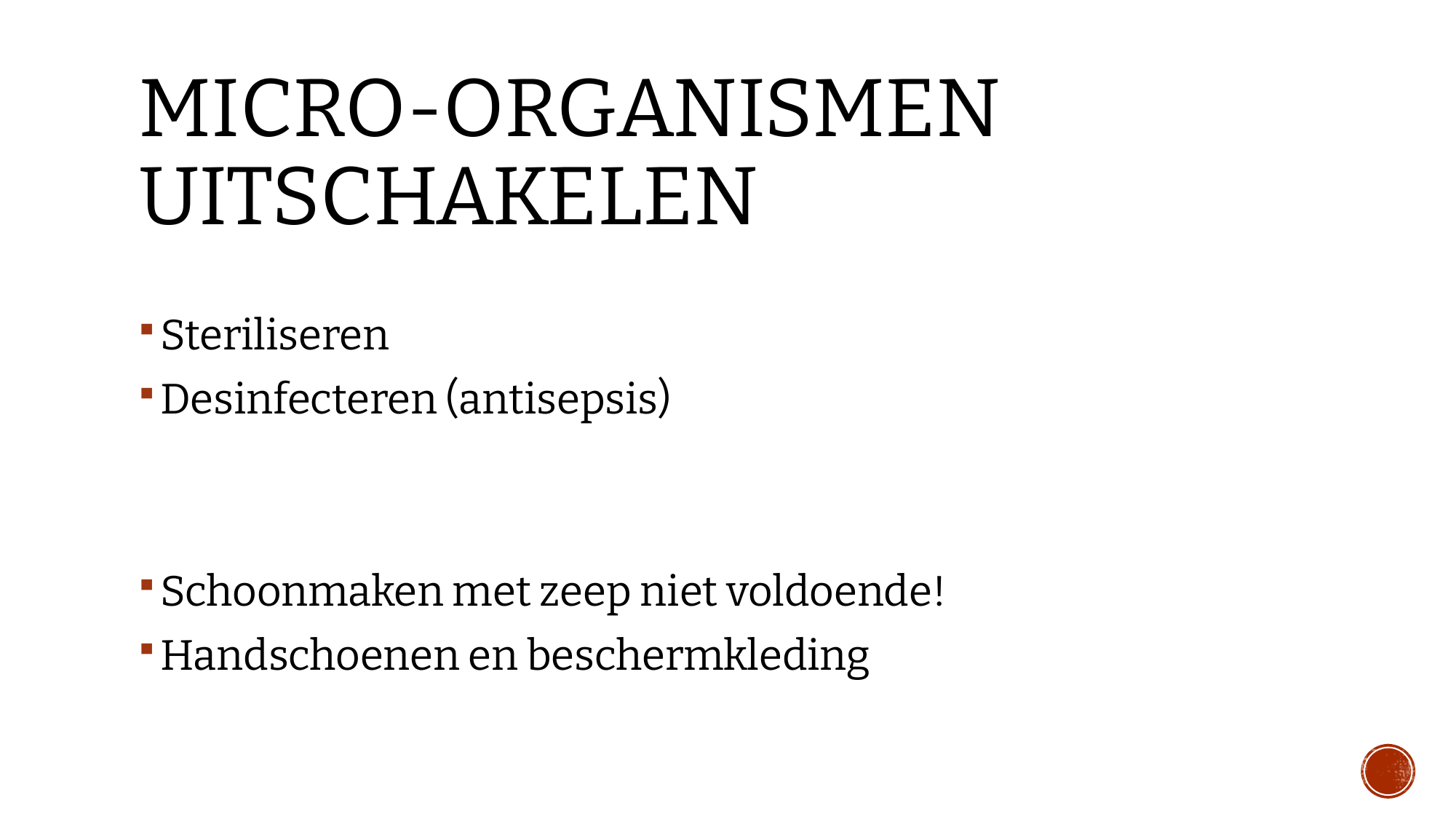

# Micro-organismen uitschakelen

Steriliseren
Desinfecteren (antisepsis)

Schoonmaken met zeep niet voldoende!
Handschoenen en beschermkleding